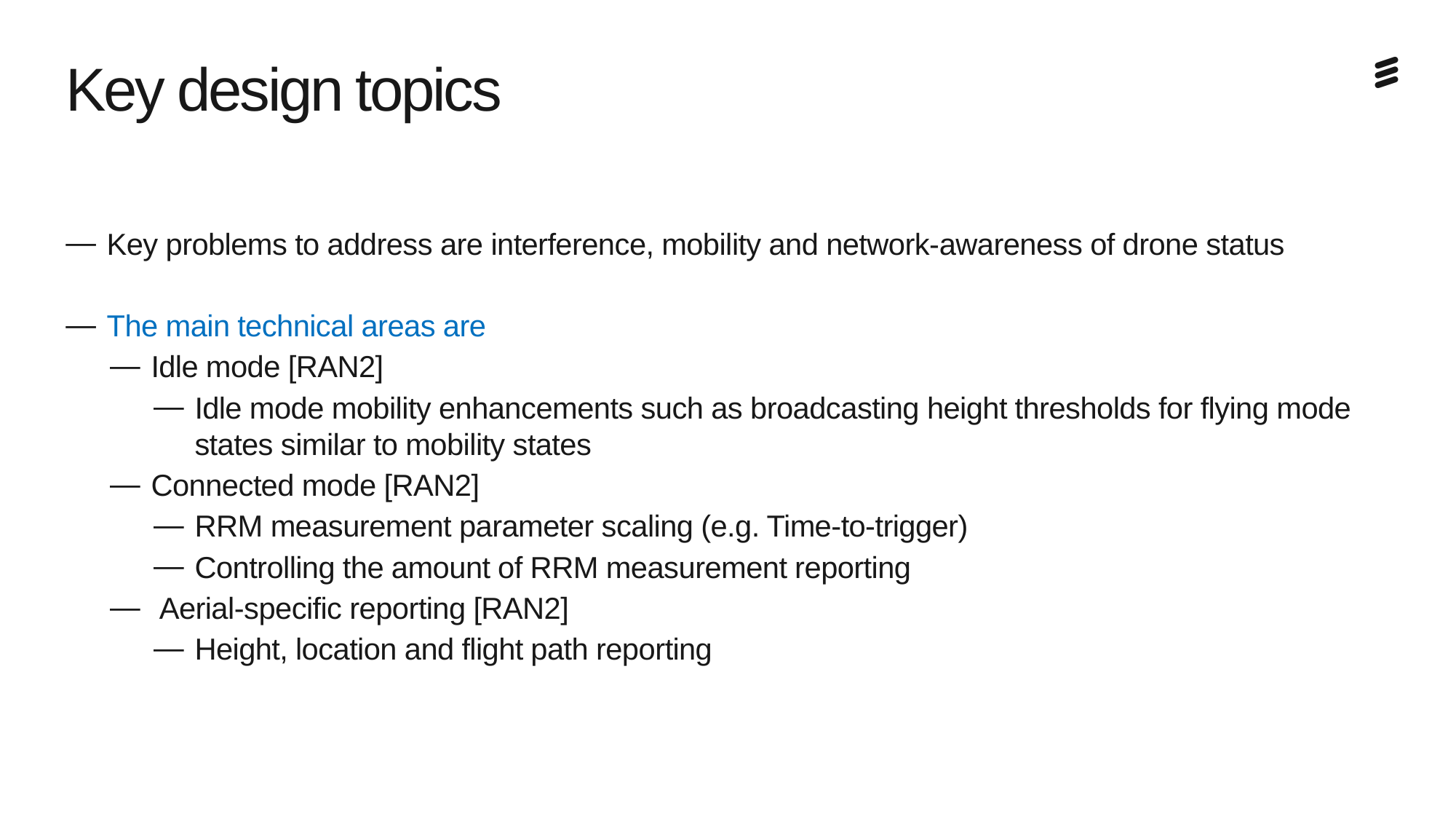

# Key design topics
Key problems to address are interference, mobility and network-awareness of drone status

The main technical areas are
Idle mode [RAN2]
Idle mode mobility enhancements such as broadcasting height thresholds for flying mode states similar to mobility states
Connected mode [RAN2]
RRM measurement parameter scaling (e.g. Time-to-trigger)
Controlling the amount of RRM measurement reporting
 Aerial-specific reporting [RAN2]
Height, location and flight path reporting